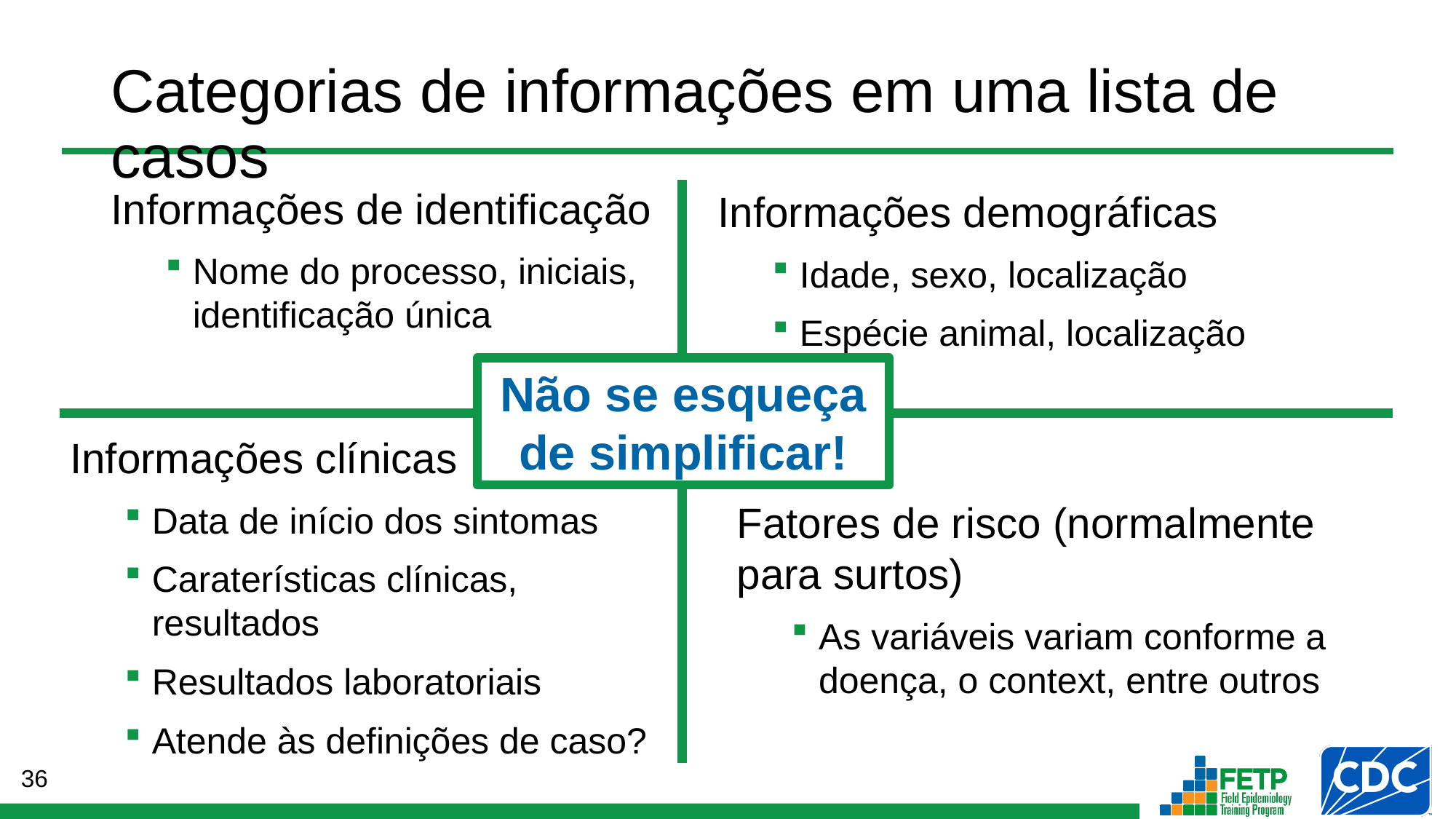

# Categorias de informações em uma lista de casos
Informações de identificação
Nome do processo, iniciais, identificação única

Informações demográficas
Idade, sexo, localização
Espécie animal, localização
Não se esqueça de simplificar!
Informações clínicas
Data de início dos sintomas
Caraterísticas clínicas, resultados
Resultados laboratoriais
Atende às definições de caso?

Fatores de risco (normalmente para surtos)
As variáveis variam conforme a
doença, o context, entre outros